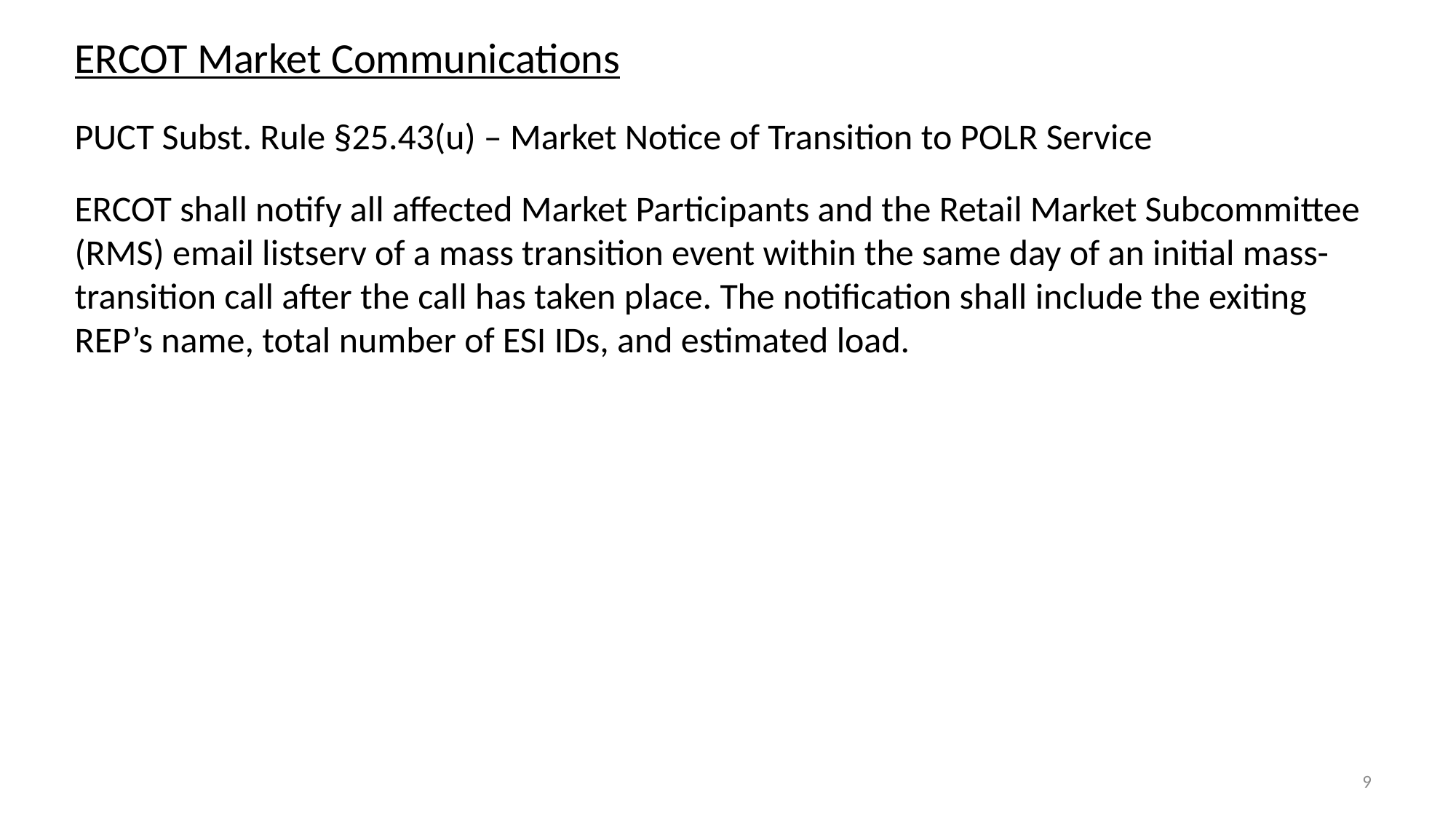

# ERCOT Market Communications
PUCT Subst. Rule §25.43(u) – Market Notice of Transition to POLR Service

ERCOT shall notify all affected Market Participants and the Retail Market Subcommittee (RMS) email listserv of a mass transition event within the same day of an initial mass-transition call after the call has taken place. The notification shall include the exiting REP’s name, total number of ESI IDs, and estimated load.

9